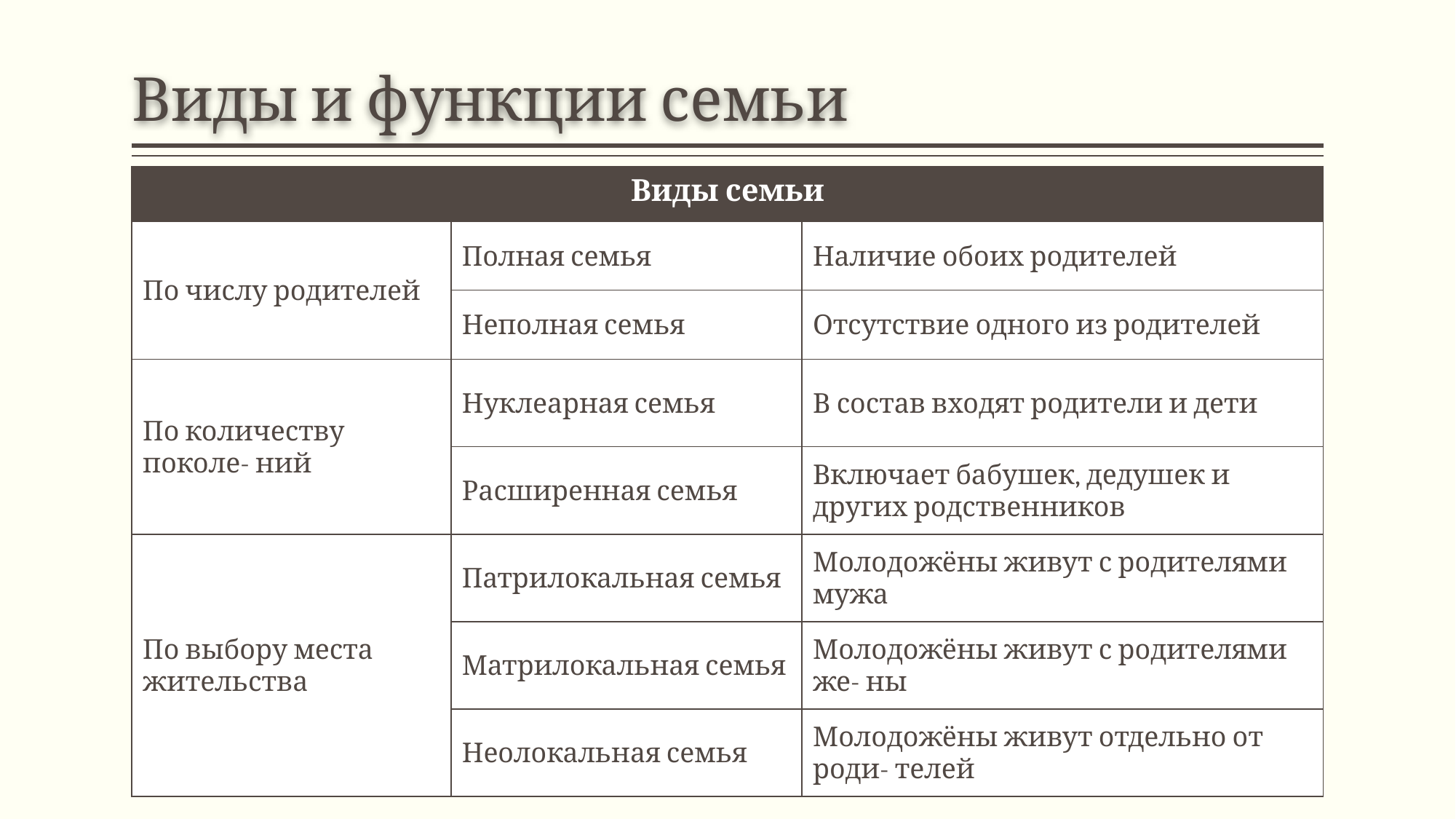

# Виды и функции семьи
| Виды семьи |  |  |
| --- | --- | --- |
| По числу родителей | Полная семья | Наличие обоих родителей |
|  | Неполная семья | Отсутствие одного из родителей |
| По количеству поколе- ний | Нуклеарная семья | В состав входят родители и дети |
|  | Расширенная семья | Включает бабушек, дедушек и других родственников |
| По выбору места жительства | Патрилокальная семья | Молодожёны живут с родителями мужа |
|  | Матрилокальная семья | Молодожёны живут с родителями же- ны |
|  | Неолокальная семья | Молодожёны живут отдельно от роди- телей |